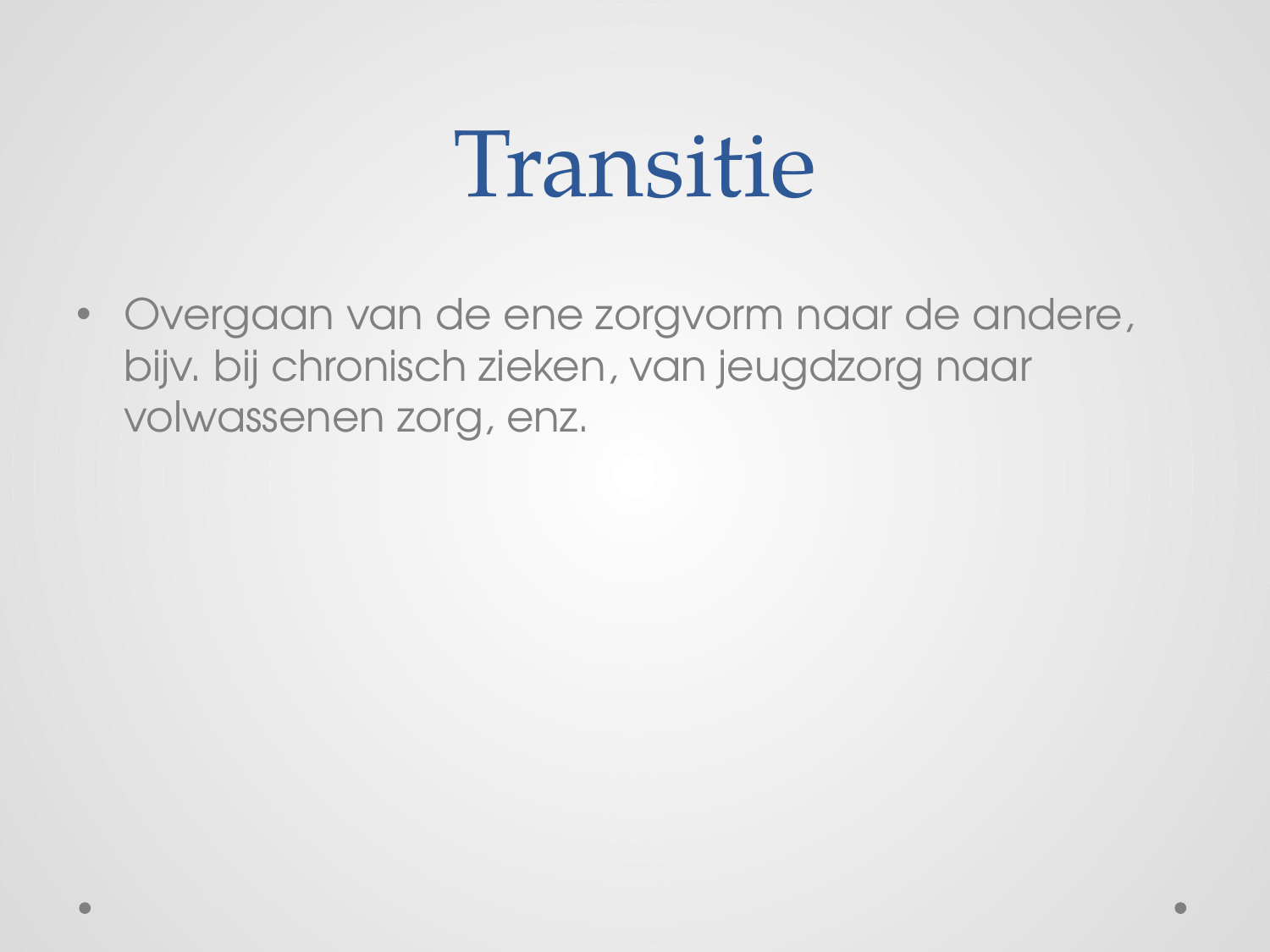

# Transitie

Overgaan van de ene zorgvorm naar de andere, bijv. bij chronisch zieken, van jeugdzorg naar volwassenen zorg, enz.